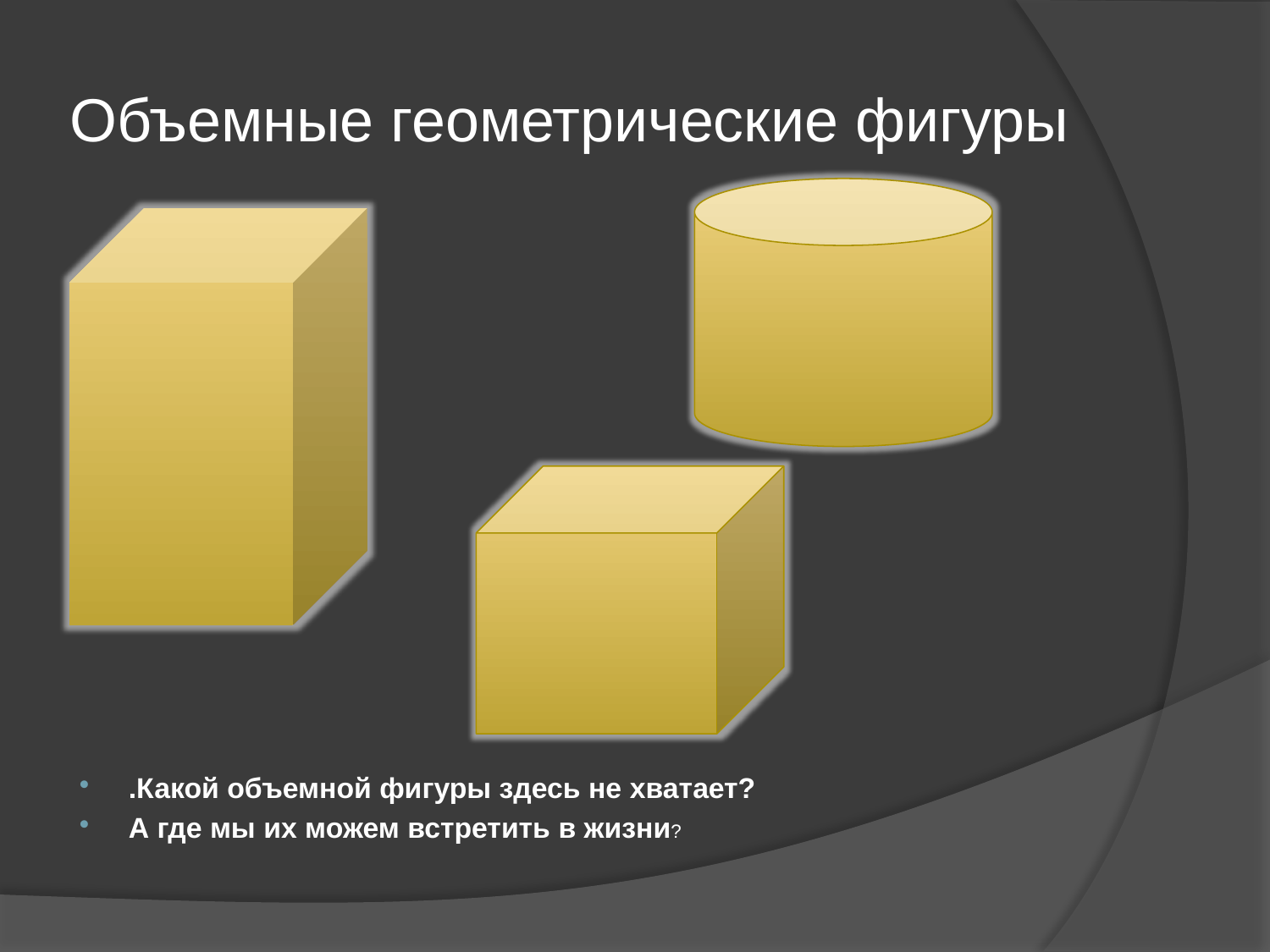

# Объемные геометрические фигуры

.Какой объемной фигуры здесь не хватает?
А где мы их можем встретить в жизни?